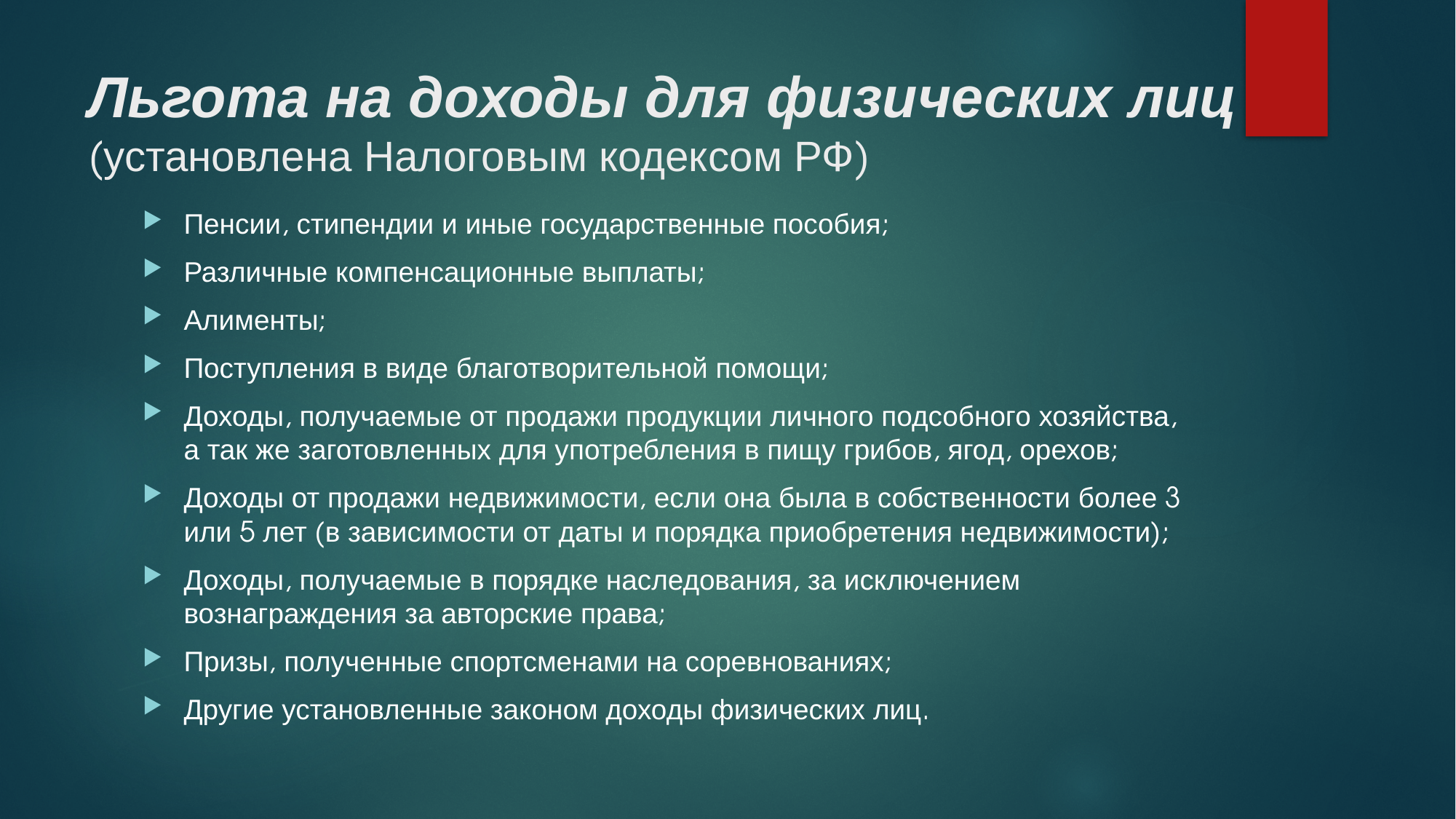

# Льгота на доходы для физических лиц (установлена Налоговым кодексом РФ)
Пенсии, стипендии и иные государственные пособия;
Различные компенсационные выплаты;
Алименты;
Поступления в виде благотворительной помощи;
Доходы, получаемые от продажи продукции личного подсобного хозяйства, а так же заготовленных для употребления в пищу грибов, ягод, орехов;
Доходы от продажи недвижимости, если она была в собственности более 3 или 5 лет (в зависимости от даты и порядка приобретения недвижимости);
Доходы, получаемые в порядке наследования, за исключением вознаграждения за авторские права;
Призы, полученные спортсменами на соревнованиях;
Другие установленные законом доходы физических лиц.